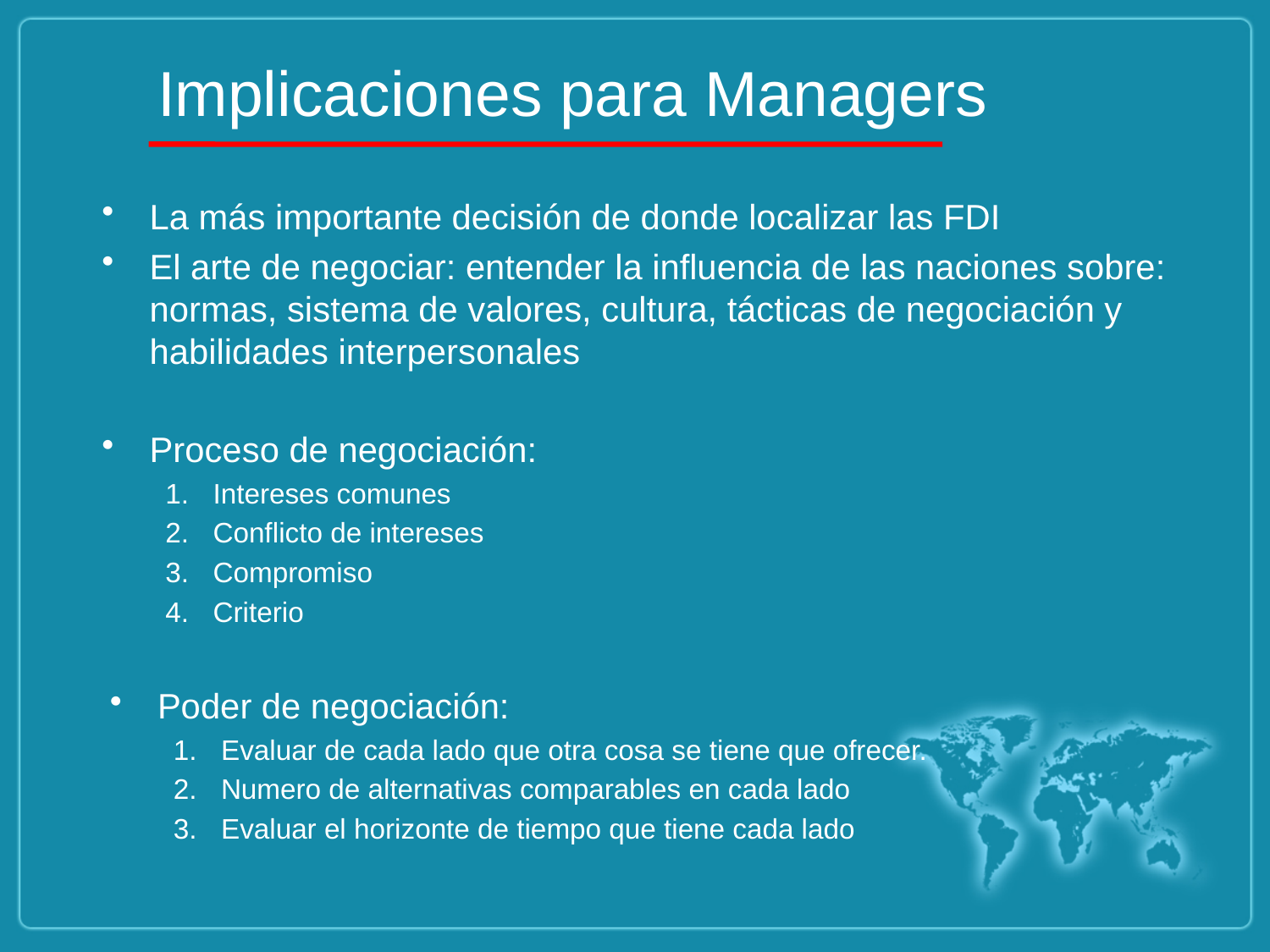

# Implicaciones para Managers

La más importante decisión de donde localizar las FDI
El arte de negociar: entender la influencia de las naciones sobre: normas, sistema de valores, cultura, tácticas de negociación y habilidades interpersonales

Proceso de negociación:
Intereses comunes
Conflicto de intereses
Compromiso
Criterio

Poder de negociación:
Evaluar de cada lado que otra cosa se tiene que ofrecer.
Numero de alternativas comparables en cada lado
Evaluar el horizonte de tiempo que tiene cada lado